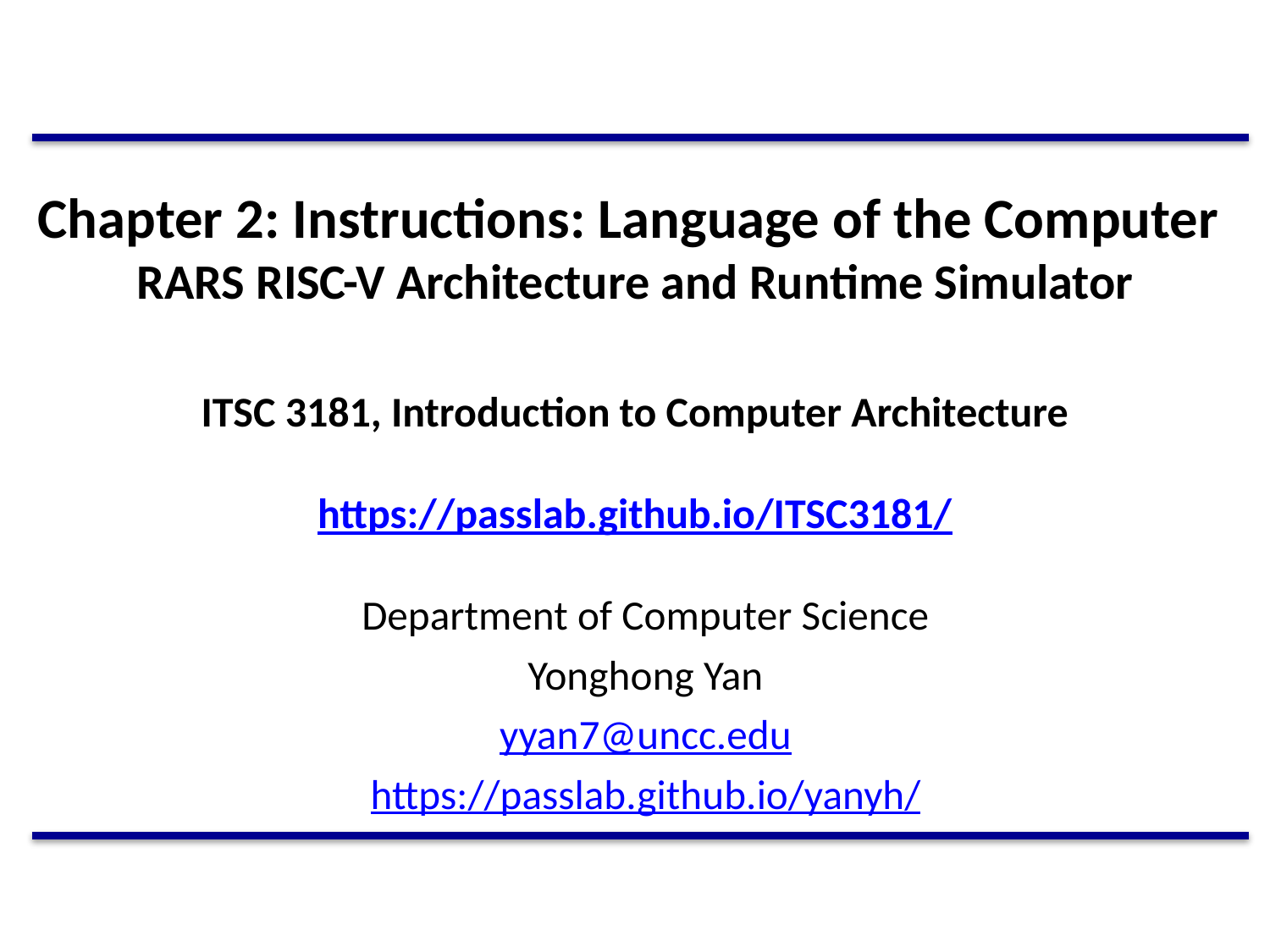

# Chapter 2: Instructions: Language of the Computer RARS RISC-V Architecture and Runtime Simulator ITSC 3181, Introduction to Computer Architecture https://passlab.github.io/ITSC3181/
Department of Computer Science
Yonghong Yan
yyan7@uncc.edu
https://passlab.github.io/yanyh/